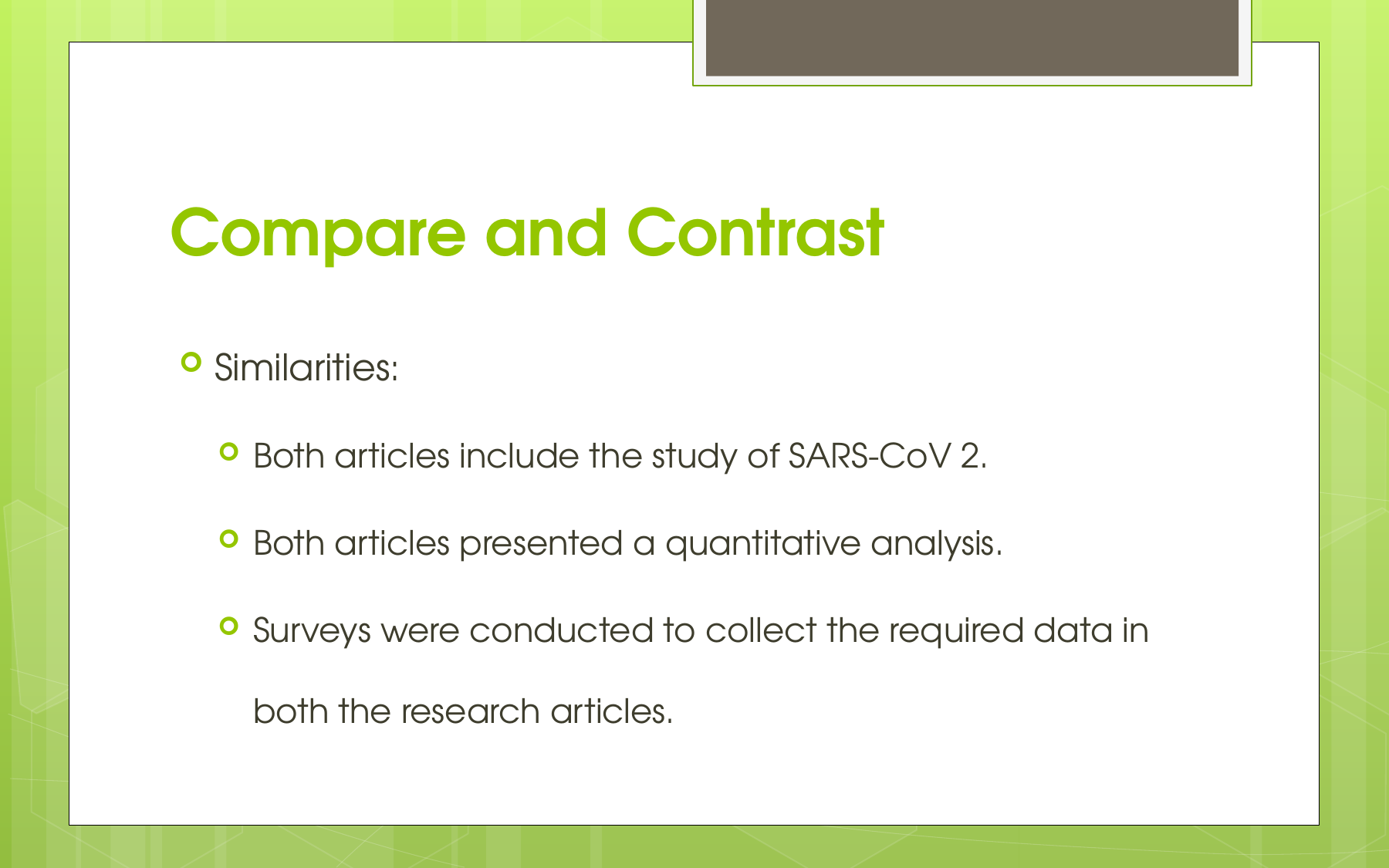

# Compare and Contrast
Similarities:
Both articles include the study of SARS-CoV 2.
Both articles presented a quantitative analysis.
Surveys were conducted to collect the required data in both the research articles.